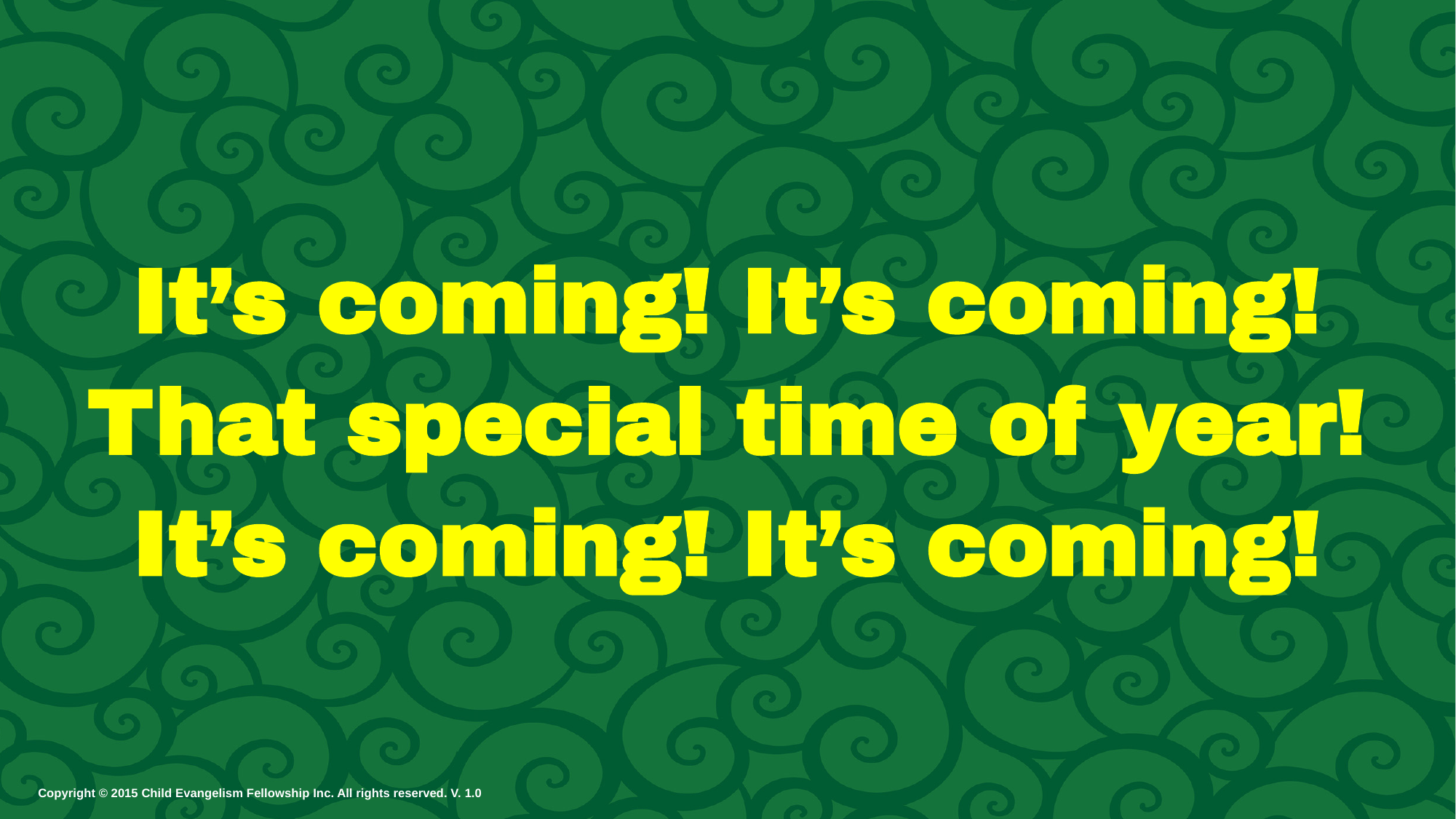

It’s coming! It’s coming!
That special time of year!
It’s coming! It’s coming!
Copyright © 2015 Child Evangelism Fellowship Inc. All rights reserved. V. 1.0